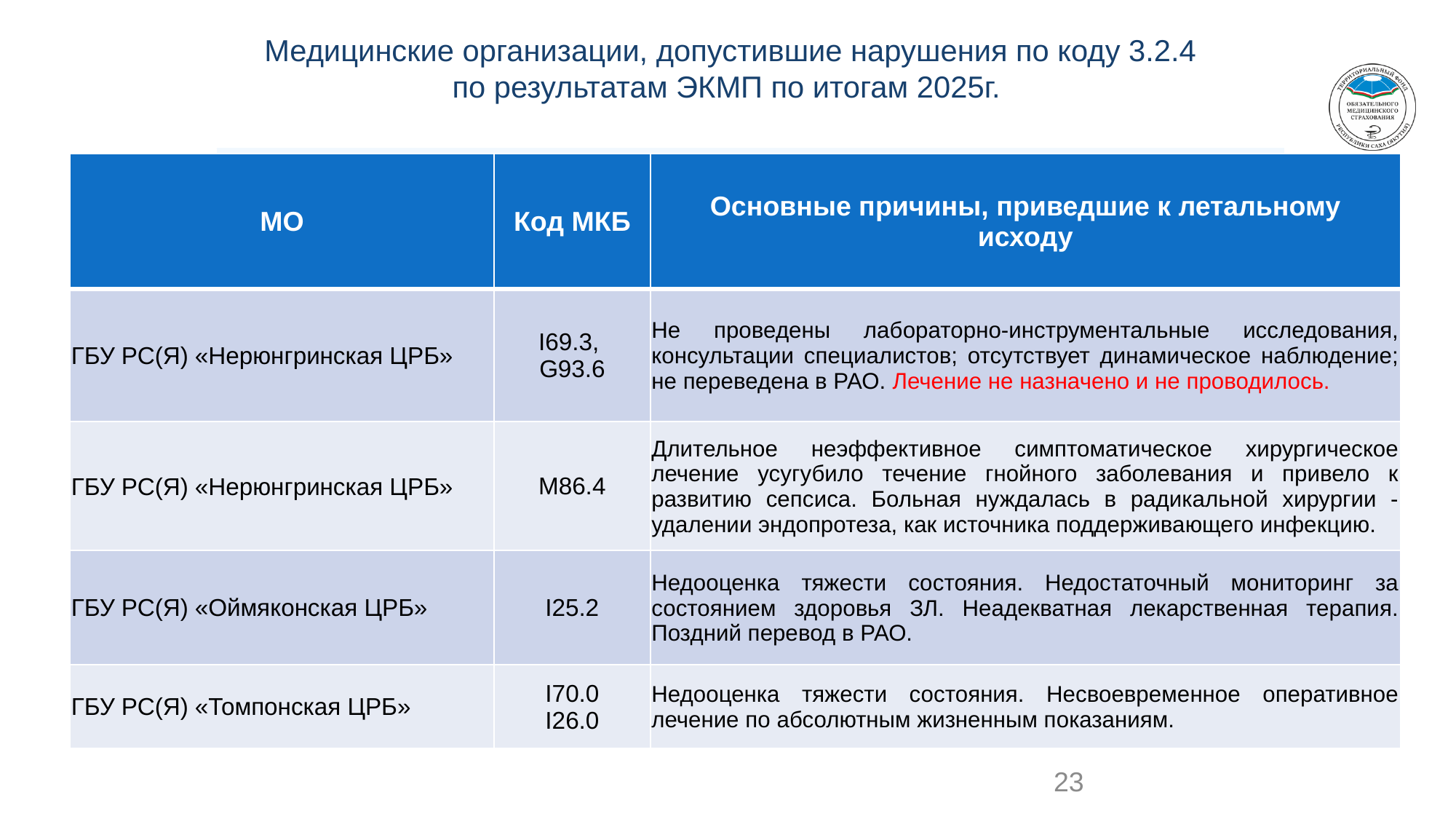

Медицинские организации, допустившие нарушения по коду 3.2.4
по результатам ЭКМП по итогам 2025г.
| МО | Код МКБ | Основные причины, приведшие к летальному исходу |
| --- | --- | --- |
| ГБУ РС(Я) «Нерюнгринская ЦРБ» | I69.3, G93.6 | Не проведены лабораторно-инструментальные исследования, консультации специалистов; отсутствует динамическое наблюдение; не переведена в РАО. Лечение не назначено и не проводилось. |
| ГБУ РС(Я) «Нерюнгринская ЦРБ» | М86.4 | Длительное неэффективное симптоматическое хирургическое лечение усугубило течение гнойного заболевания и привело к развитию сепсиса. Больная нуждалась в радикальной хирургии - удалении эндопротеза, как источника поддерживающего инфекцию. |
| ГБУ РС(Я) «Оймяконская ЦРБ» | I25.2 | Недооценка тяжести состояния. Недостаточный мониторинг за состоянием здоровья ЗЛ. Неадекватная лекарственная терапия. Поздний перевод в РАО. |
| ГБУ РС(Я) «Томпонская ЦРБ» | I70.0 I26.0 | Недооценка тяжести состояния. Несвоевременное оперативное лечение по абсолютным жизненным показаниям. |
23